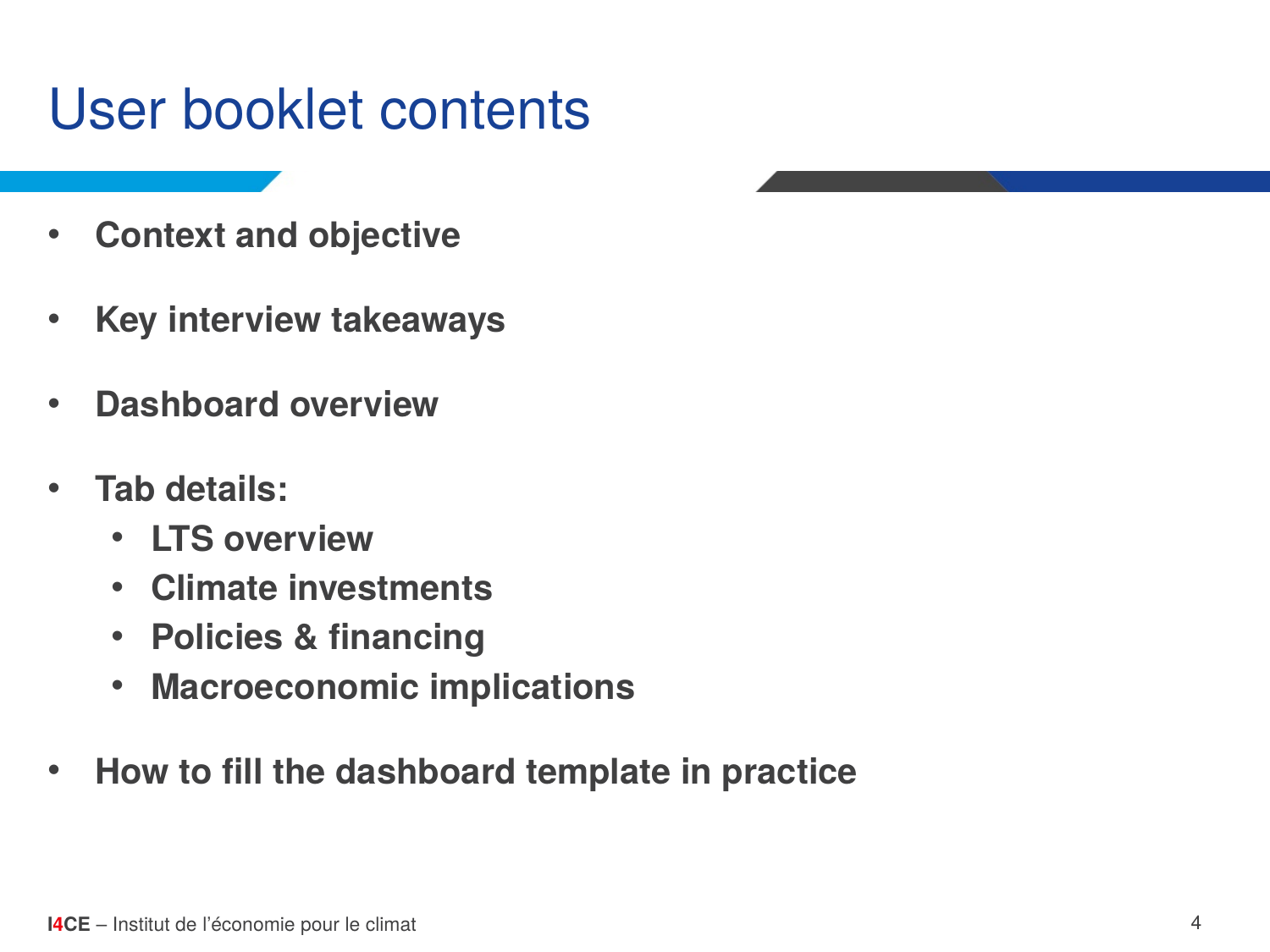

# User booklet contents
Context and objective
Key interview takeaways
Dashboard overview
Tab details:
LTS overview
Climate investments
Policies & financing
Macroeconomic implications
How to fill the dashboard template in practice